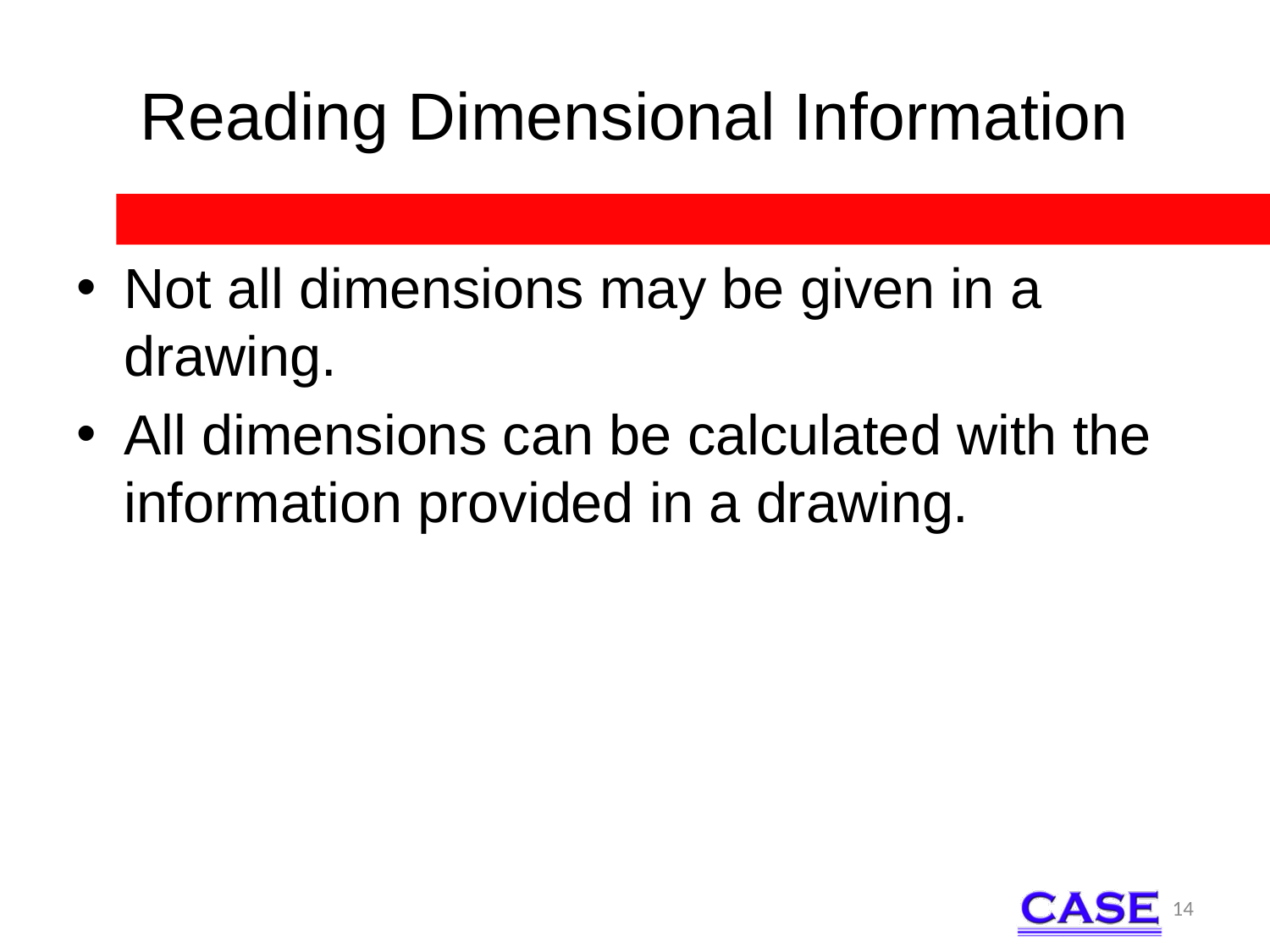

# Reading Dimensional Information
Not all dimensions may be given in a drawing.
All dimensions can be calculated with the information provided in a drawing.
14